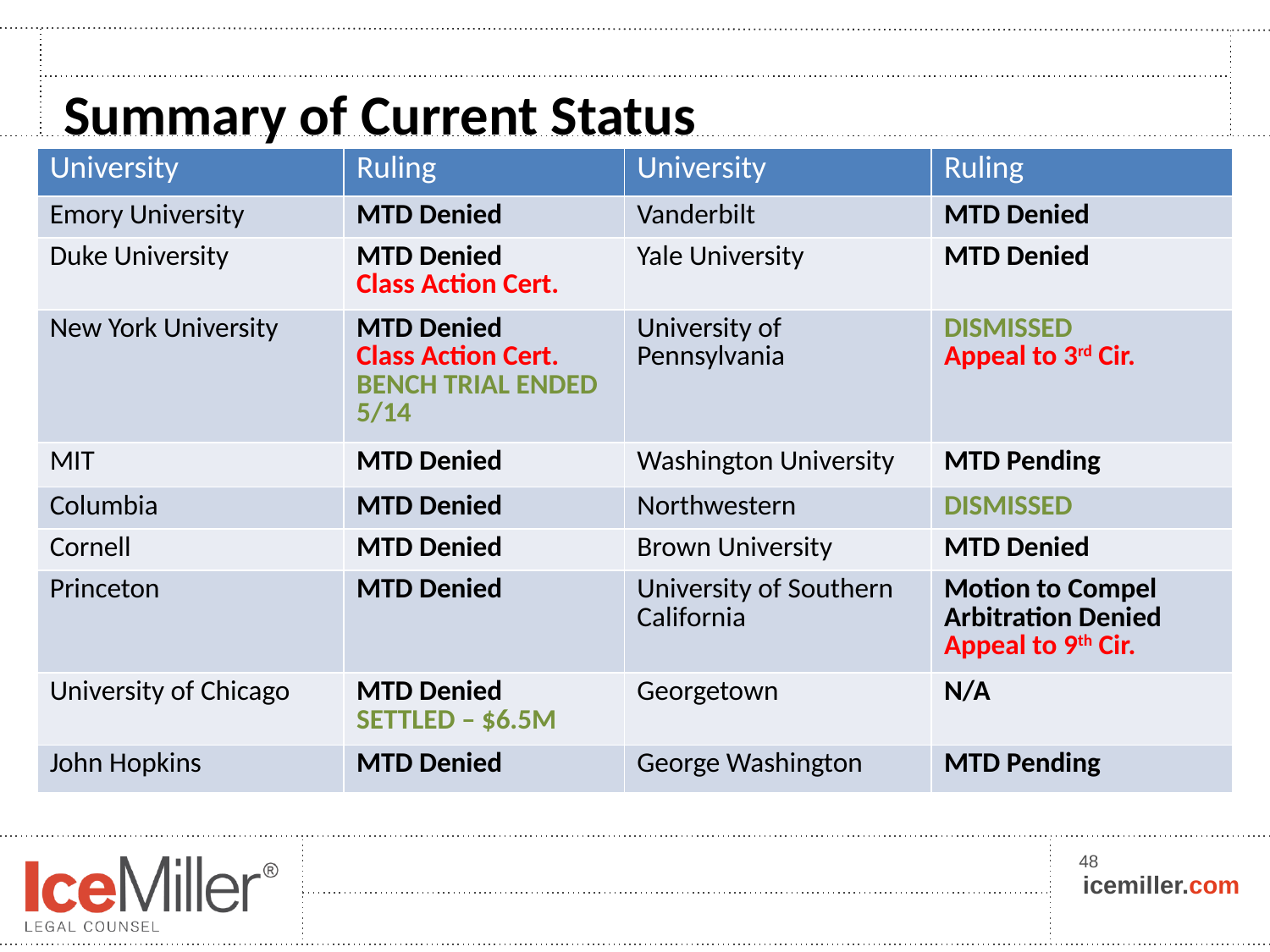

# Summary of Current Status
| University | Ruling | University | Ruling |
| --- | --- | --- | --- |
| Emory University | MTD Denied | Vanderbilt | MTD Denied |
| Duke University | MTD Denied Class Action Cert. | Yale University | MTD Denied |
| New York University | MTD Denied Class Action Cert. BENCH TRIAL ENDED 5/14 | University of Pennsylvania | DISMISSED Appeal to 3rd Cir. |
| MIT | MTD Denied | Washington University | MTD Pending |
| Columbia | MTD Denied | Northwestern | DISMISSED |
| Cornell | MTD Denied | Brown University | MTD Denied |
| Princeton | MTD Denied | University of Southern California | Motion to Compel Arbitration Denied Appeal to 9th Cir. |
| University of Chicago | MTD Denied SETTLED – $6.5M | Georgetown | N/A |
| John Hopkins | MTD Denied | George Washington | MTD Pending |
48